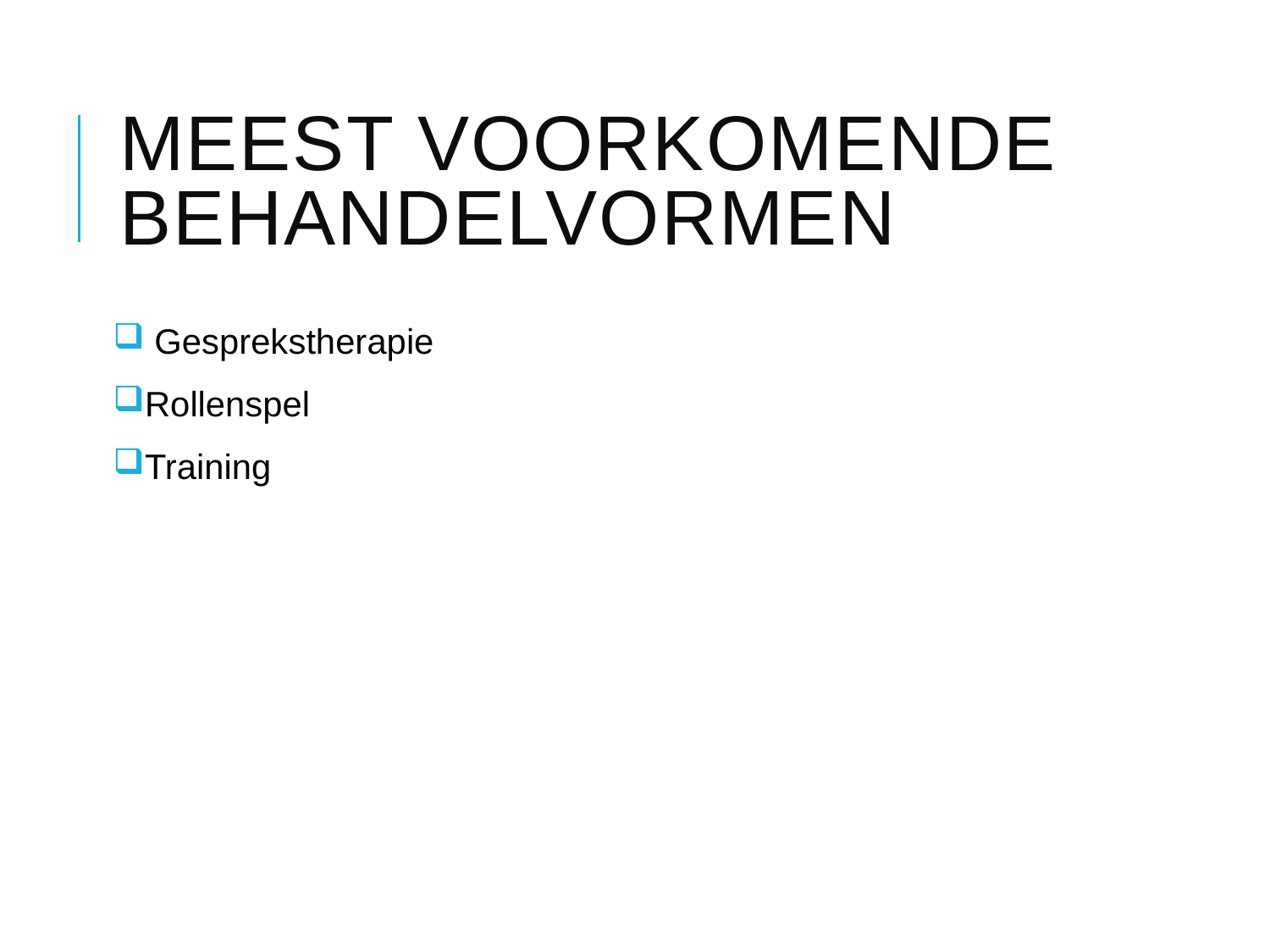

# Meest voorkomende Behandelvormen
 Gesprekstherapie
Rollenspel
Training